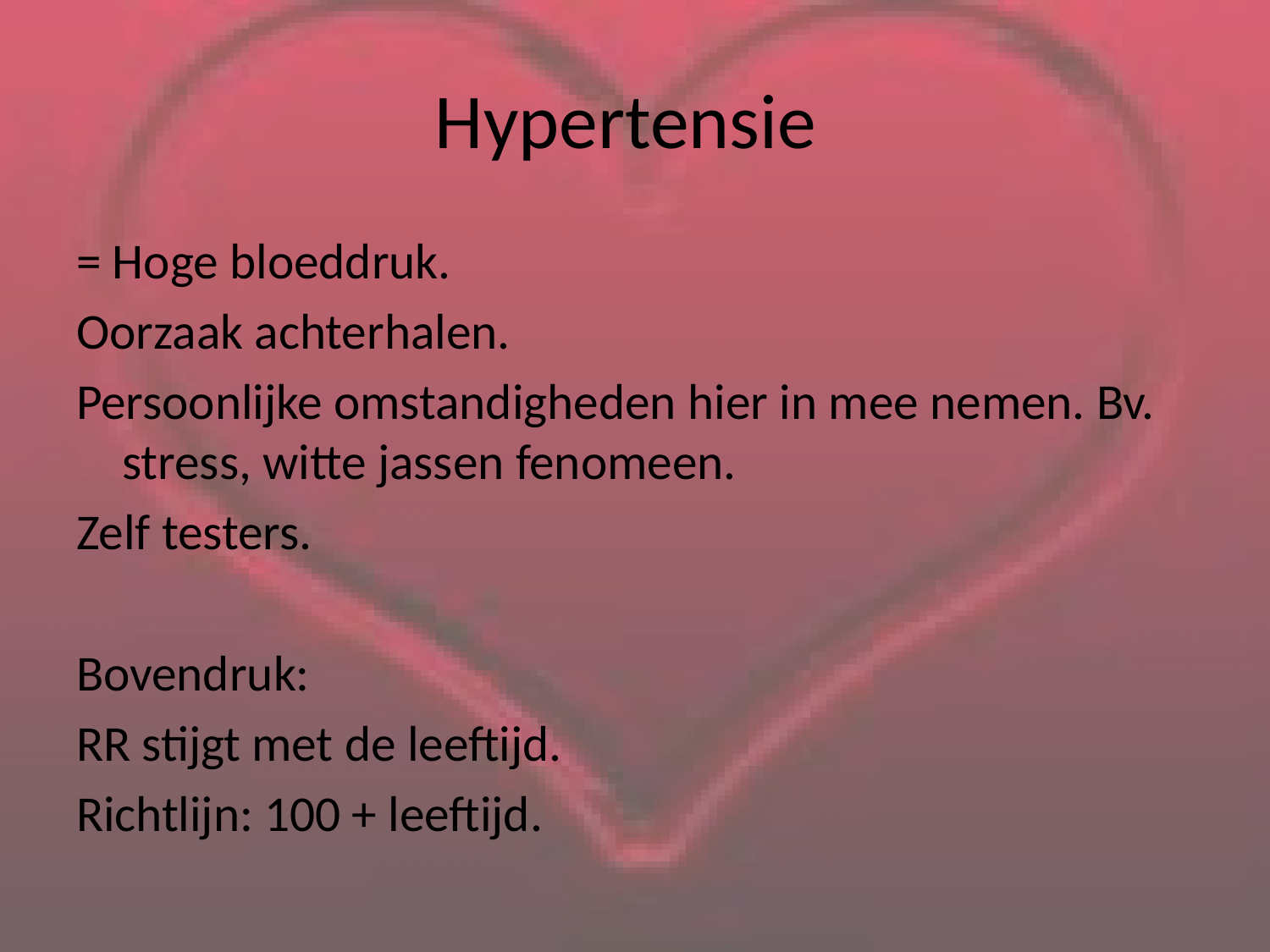

# Hypertensie
= Hoge bloeddruk.
Oorzaak achterhalen.
Persoonlijke omstandigheden hier in mee nemen. Bv. stress, witte jassen fenomeen.
Zelf testers.

Bovendruk:
RR stijgt met de leeftijd.
Richtlijn: 100 + leeftijd.